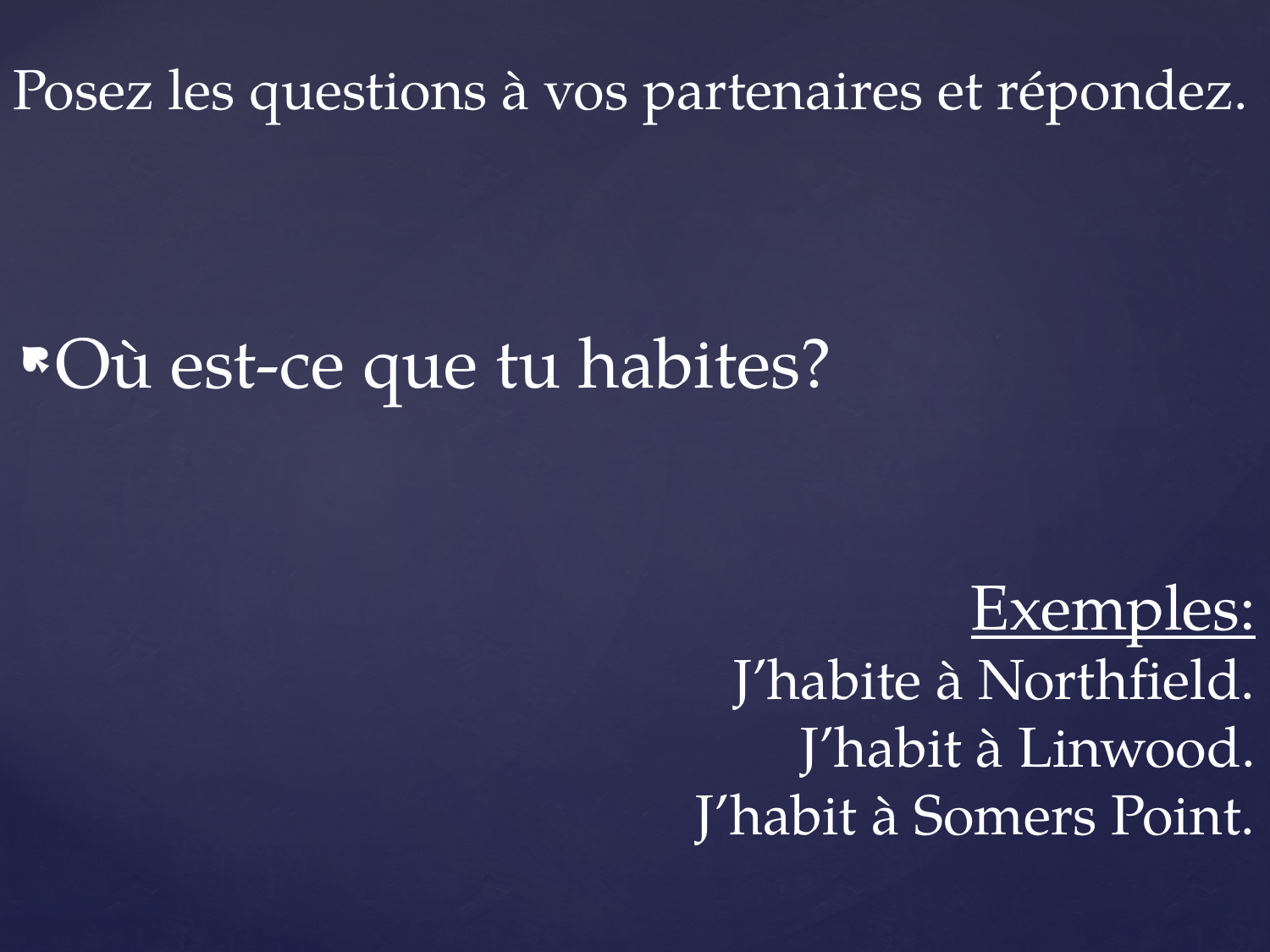

# Posez les questions à vos partenaires et répondez.
Où est-ce que tu habites?
Exemples:
J’habite à Northfield.
J’habit à Linwood.
J’habit à Somers Point.